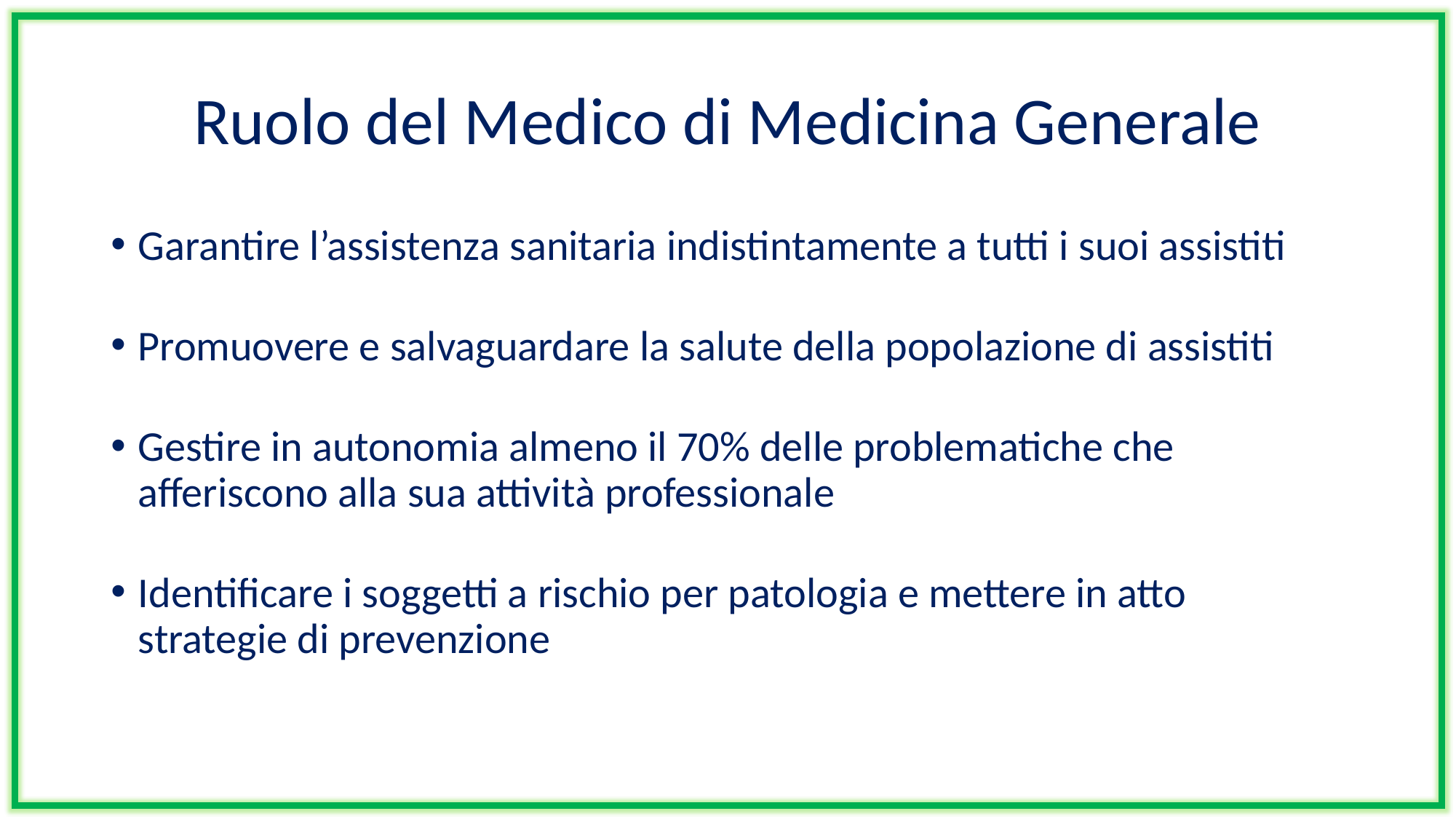

# Ruolo del Medico di Medicina Generale
Garantire l’assistenza sanitaria indistintamente a tutti i suoi assistiti
Promuovere e salvaguardare la salute della popolazione di assistiti
Gestire in autonomia almeno il 70% delle problematiche che afferiscono alla sua attività professionale
Identificare i soggetti a rischio per patologia e mettere in atto strategie di prevenzione